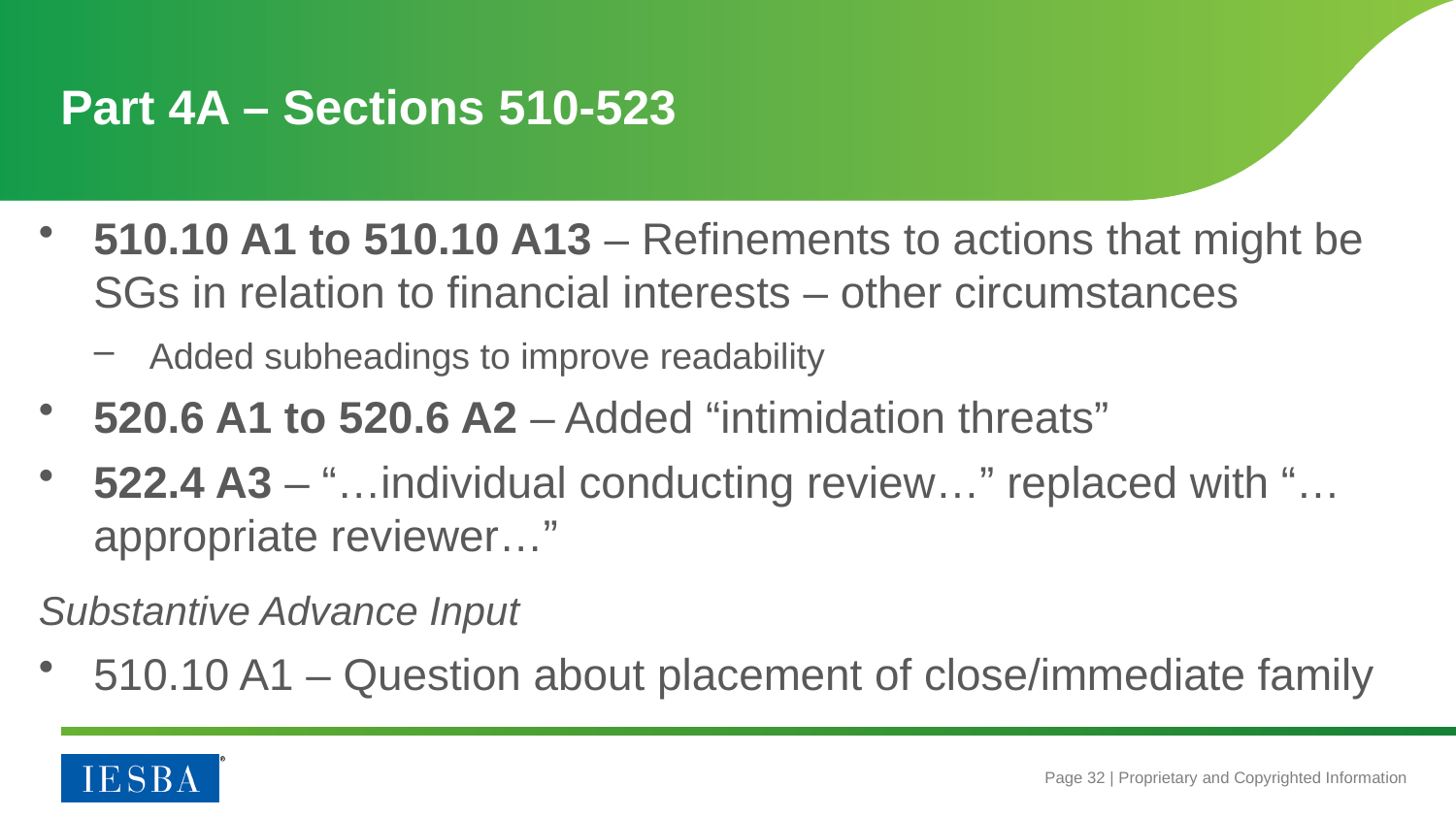

# Part 4A – Sections 510-523
510.10 A1 to 510.10 A13 – Refinements to actions that might be SGs in relation to financial interests – other circumstances
Added subheadings to improve readability
520.6 A1 to 520.6 A2 – Added “intimidation threats”
522.4 A3 – “…individual conducting review…” replaced with “…appropriate reviewer…”
Substantive Advance Input
510.10 A1 – Question about placement of close/immediate family